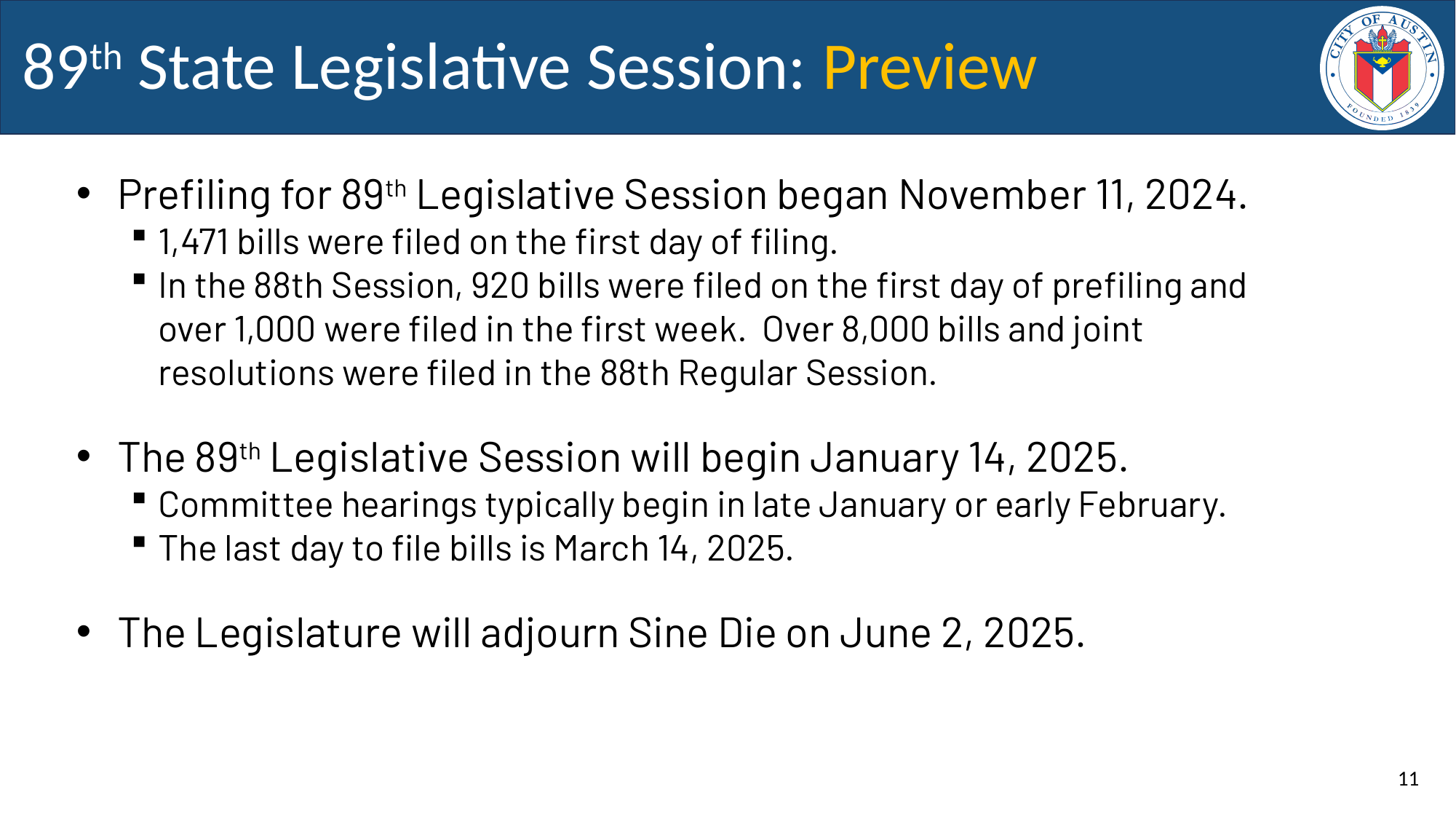

# 89th State Legislative Session: Preview
Prefiling for 89th Legislative Session began November 11, 2024.
1,471 bills were filed on the first day of filing.
In the 88th Session, 920 bills were filed on the first day of prefiling and over 1,000 were filed in the first week.  Over 8,000 bills and joint resolutions were filed in the 88th Regular Session.

The 89th Legislative Session will begin January 14, 2025.
Committee hearings typically begin in late January or early February.
The last day to file bills is March 14, 2025.

The Legislature will adjourn Sine Die on June 2, 2025.

11